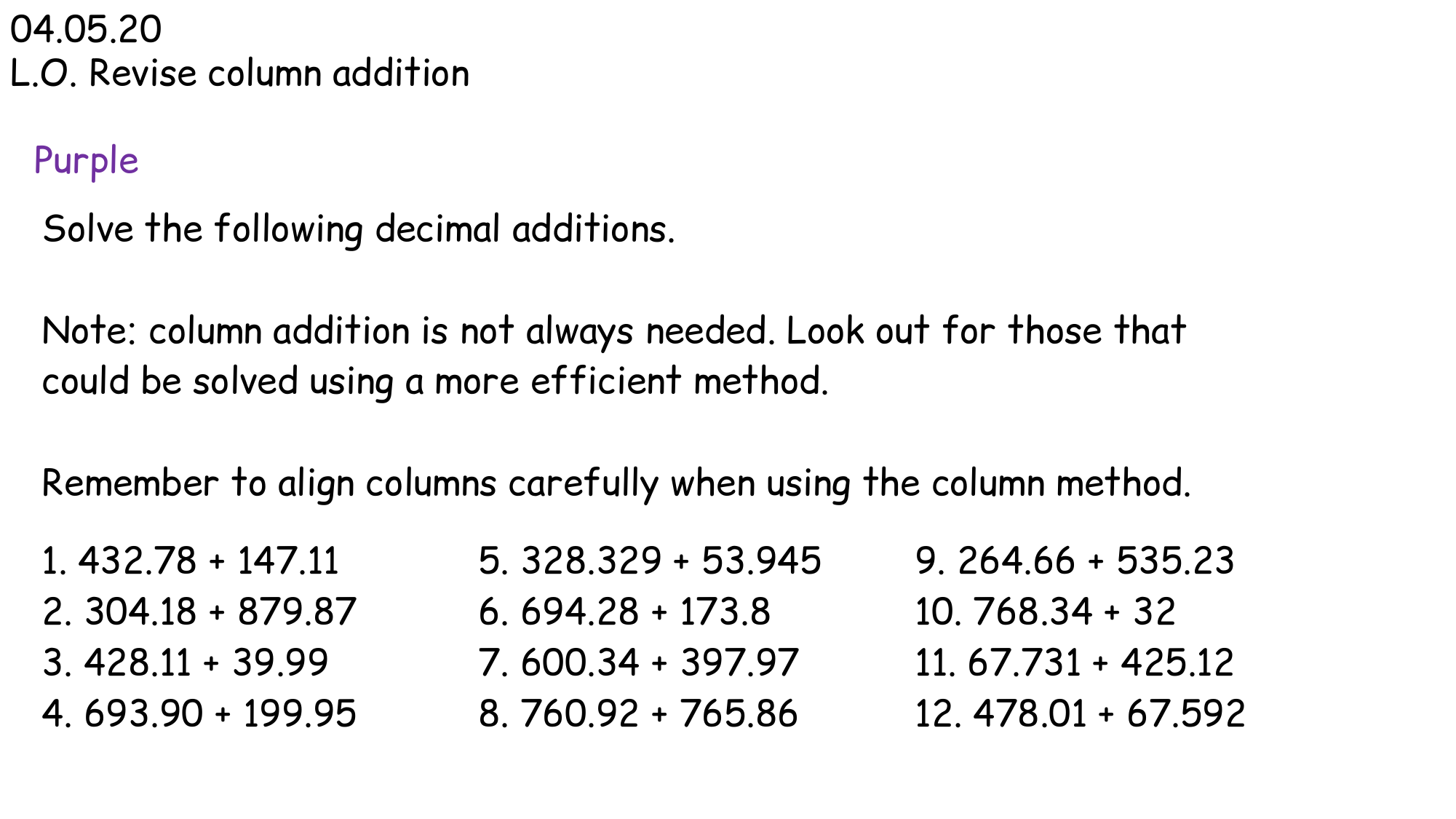

04.05.20
L.O. Revise column addition
Purple
| Solve the following decimal additions. Note: column addition is not always needed. Look out for those that could be solved using a more efficient method. Remember to align columns carefully when using the column method. 1. 432.78 + 147.11 5. 328.329 + 53.945 9. 264.66 + 535.23 2. 304.18 + 879.87 6. 694.28 + 173.8 10. 768.34 + 32 3. 428.11 + 39.99 7. 600.34 + 397.97 11. 67.731 + 425.12 4. 693.90 + 199.95 8. 760.92 + 765.86 12. 478.01 + 67.592 |
| --- |